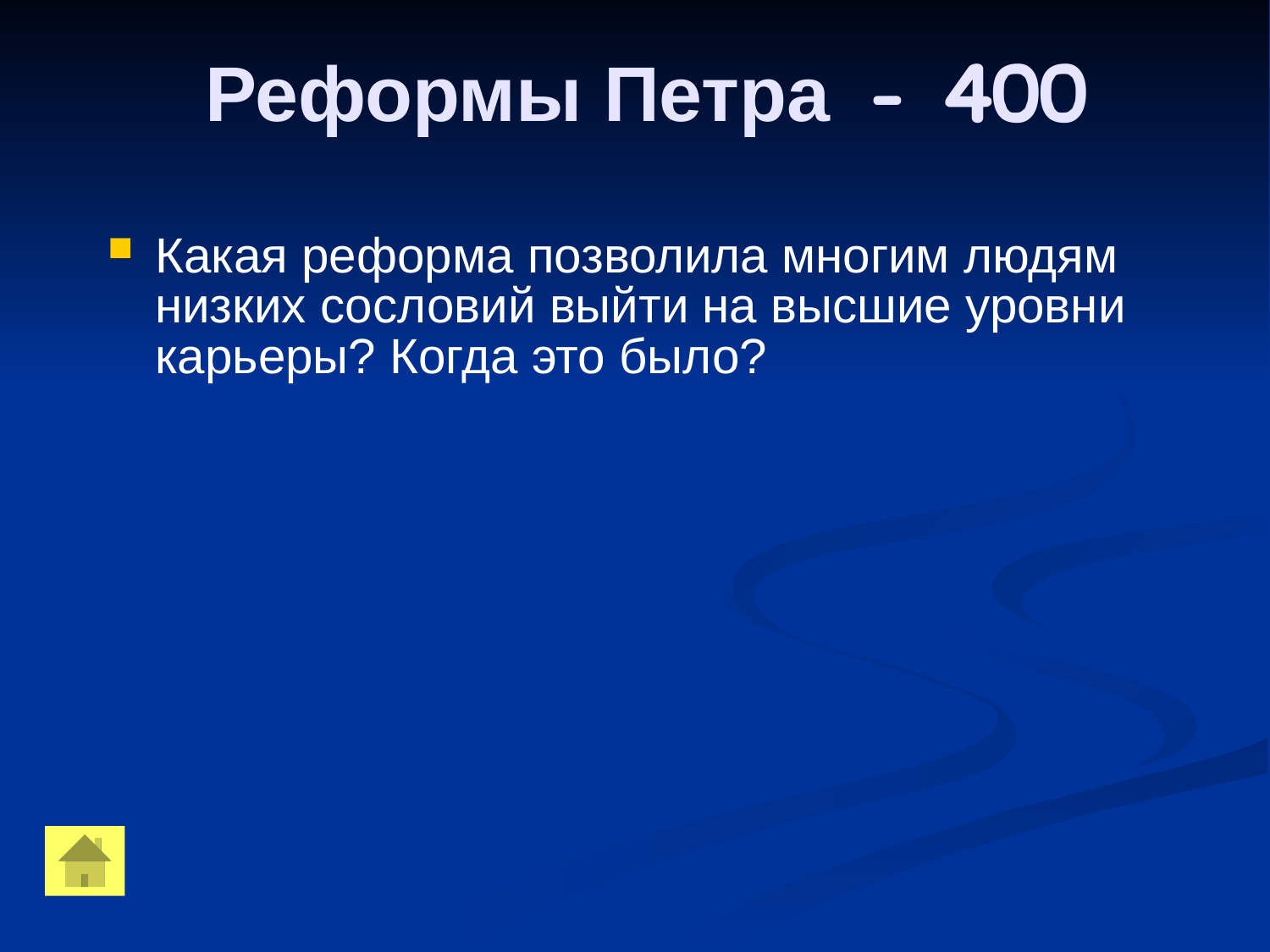

Реформы Петра - 400
Какая реформа позволила многим людям низких сословий выйти на высшие уровни карьеры? Когда это было?